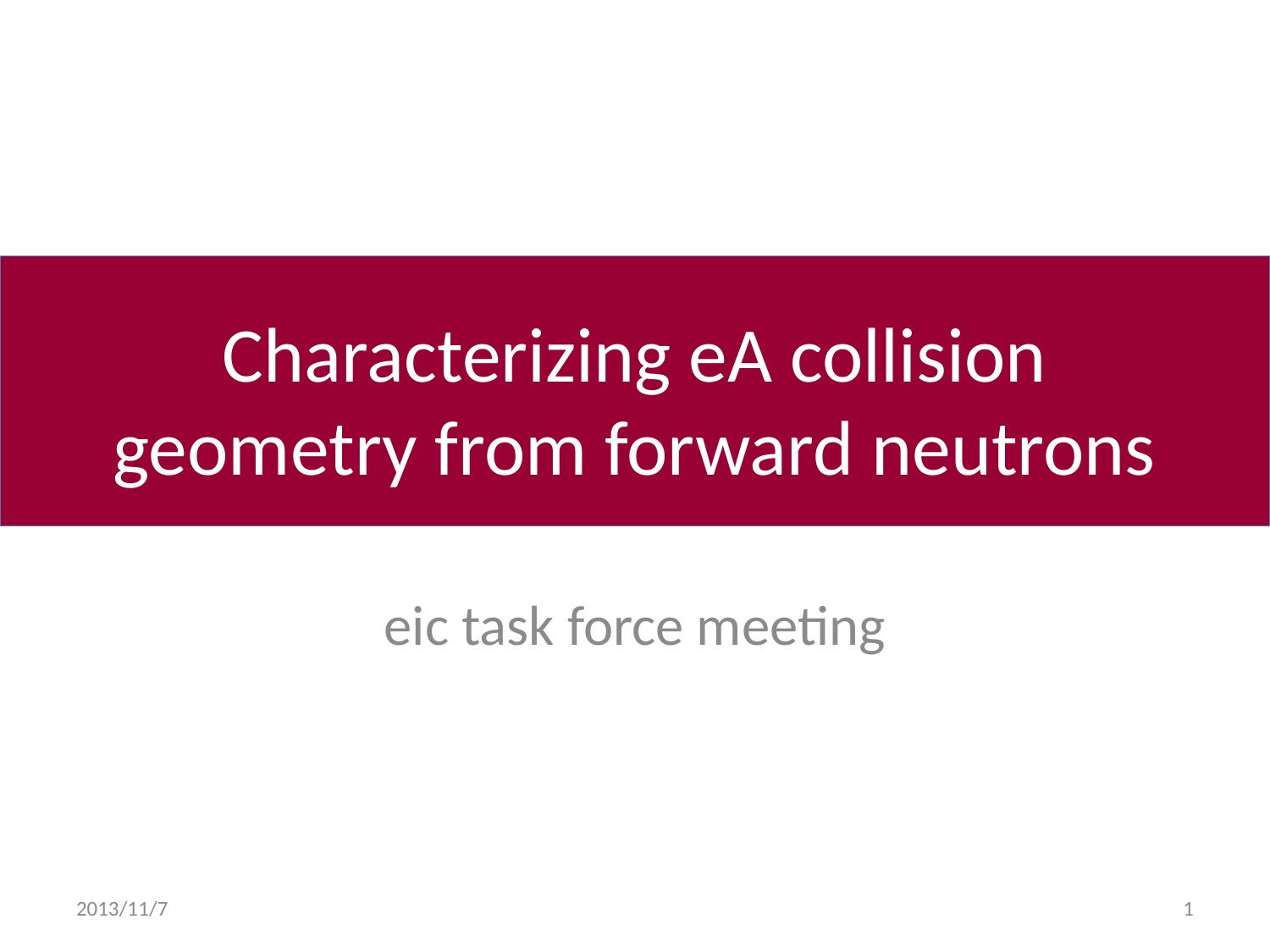

# Characterizing eA collision geometry from forward neutrons
eic task force meeting

2013/11/7
1